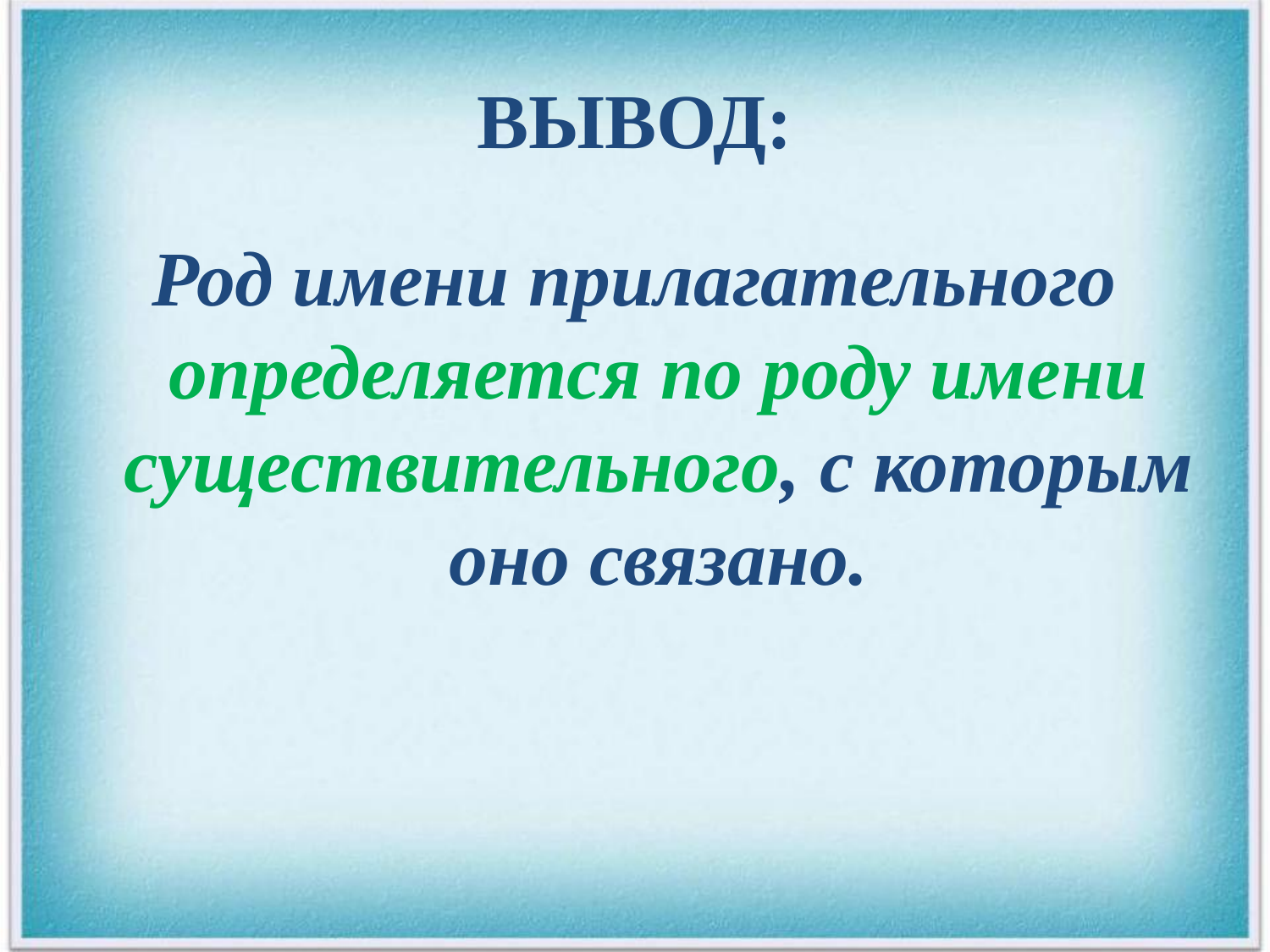

# ВЫВОД:
Род имени прилагательного определяется по роду имени существительного, с которым оно связано.